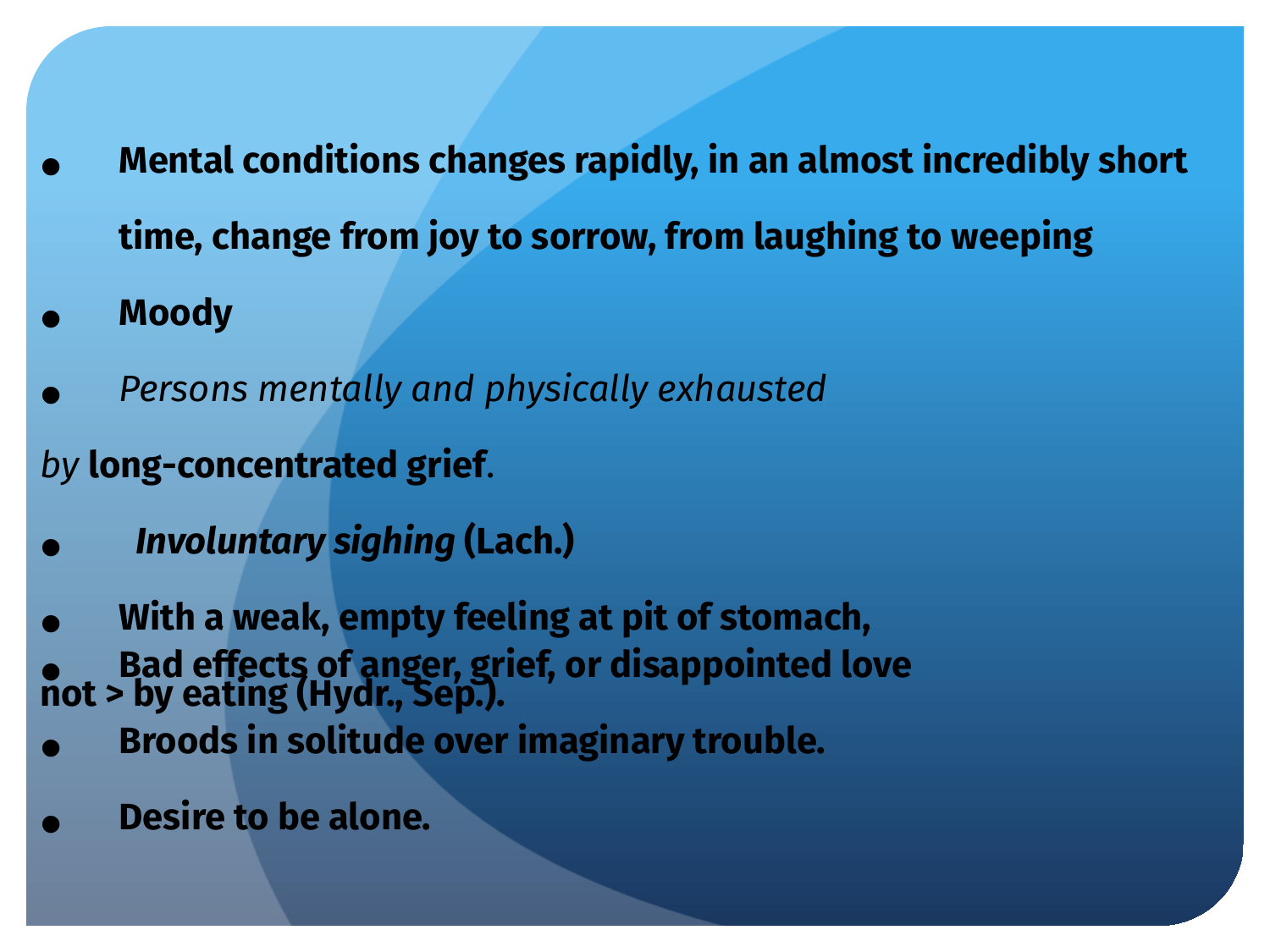

Mental conditions changes rapidly, in an almost incredibly short time, change from joy to sorrow, from laughing to weeping
Moody
Persons mentally and physically exhausted
by long-concentrated grief.
  Involuntary sighing (Lach.)
With a weak, empty feeling at pit of stomach,
not > by eating (Hydr., Sep.).
Bad effects of anger, grief, or disappointed love
Broods in solitude over imaginary trouble.
Desire to be alone.